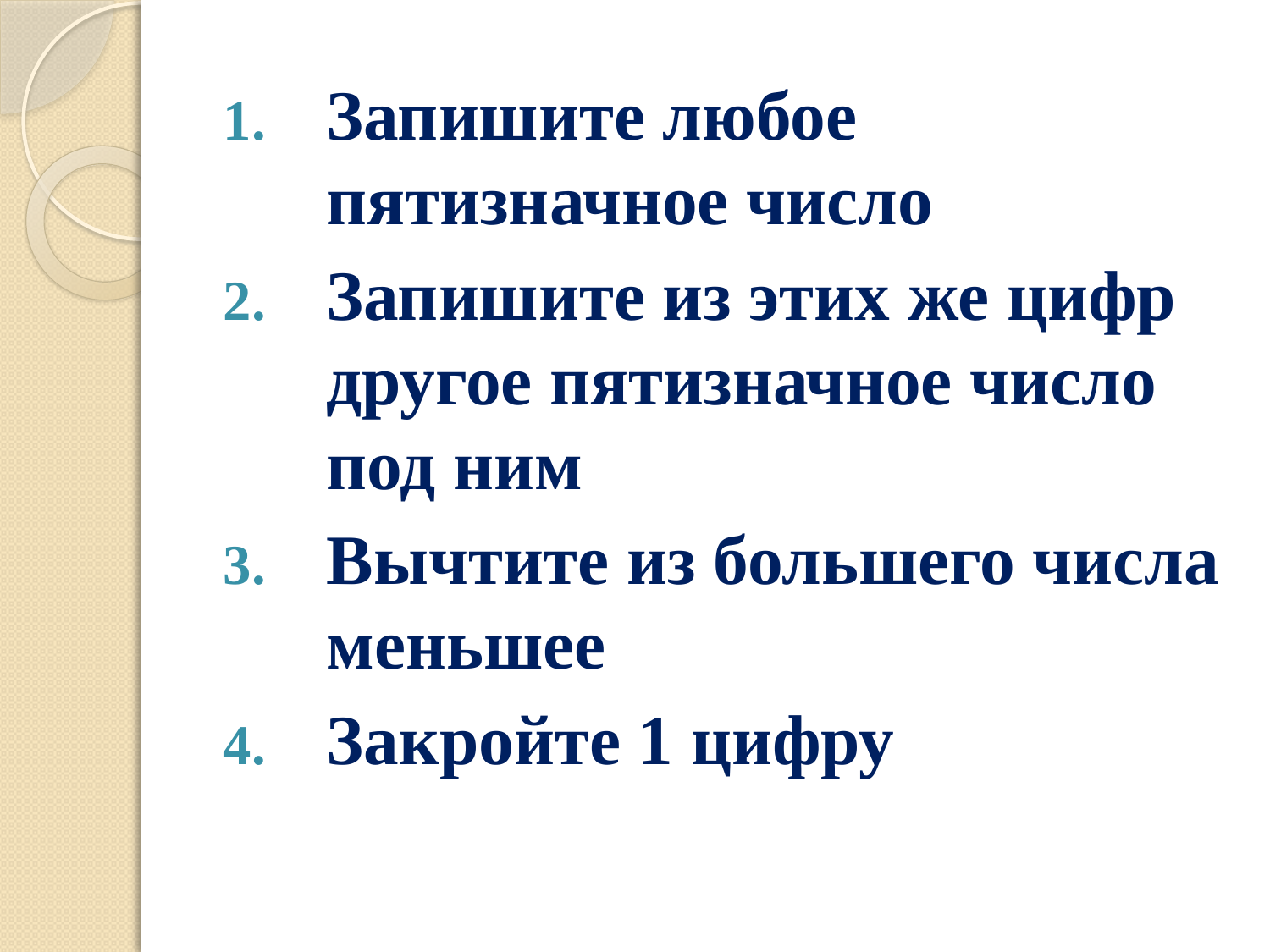

#
Запишите любое пятизначное число
Запишите из этих же цифр другое пятизначное число под ним
Вычтите из большего числа меньшее
Закройте 1 цифру